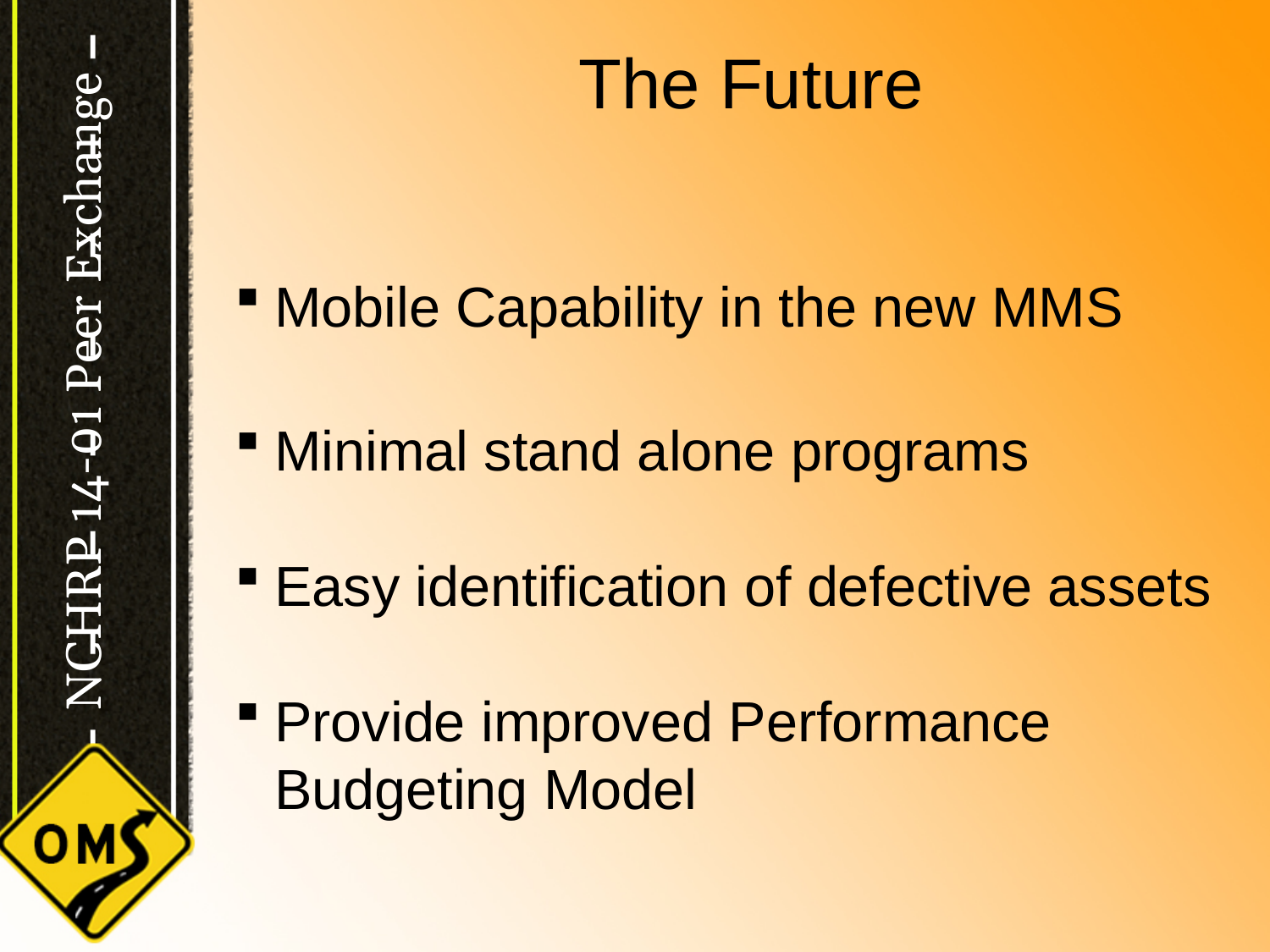

The Future
Mobile Capability in the new MMS

Minimal stand alone programs

Easy identification of defective assets

Provide improved Performance Budgeting Model
NCHRP 14-01 Peer Exchange